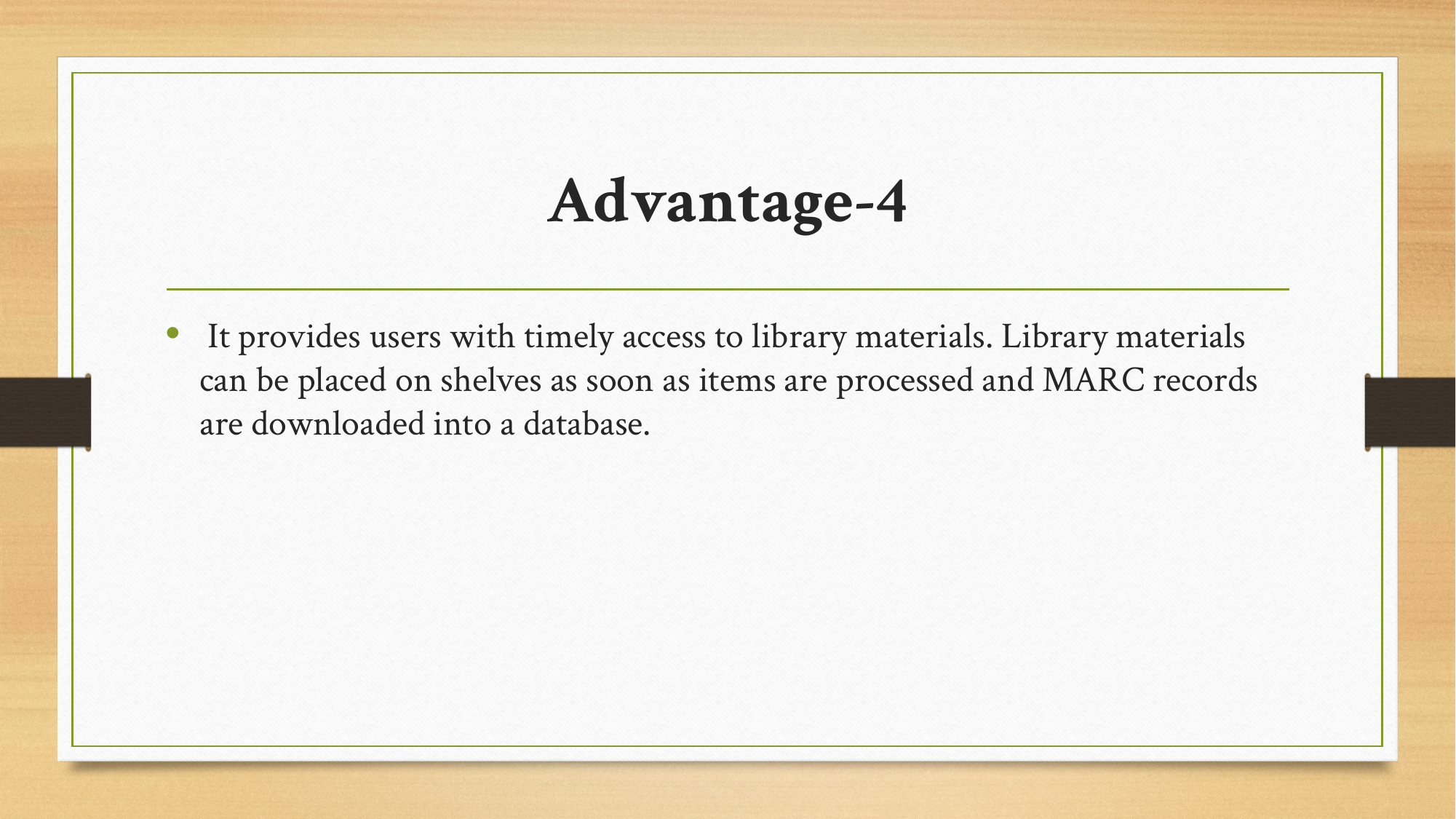

# Advantage-4
 It provides users with timely access to library materials. Library materials can be placed on shelves as soon as items are processed and MARC records are downloaded into a database.